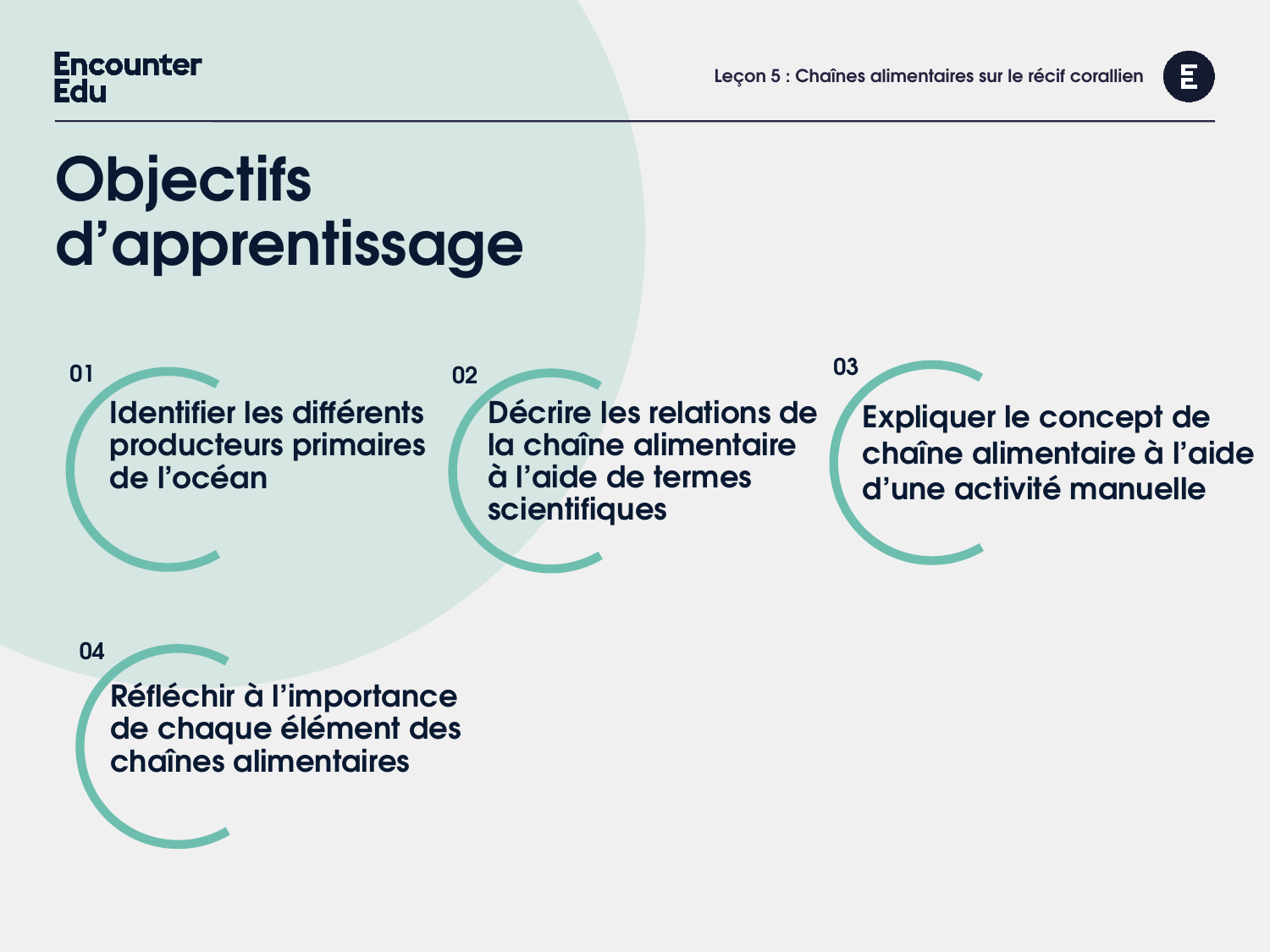

# Leçon 5 : Chaînes alimentaires sur le récif corallien
Objectifs d’apprentissage
Décrire les relations de la chaîne alimentaire à l’aide de termes scientifiques
Expliquer le concept de chaîne alimentaire à l’aide d’une activité manuelle
Identifier les différents producteurs primaires de l’océan
Réfléchir à l’importance de chaque élément des chaînes alimentaires